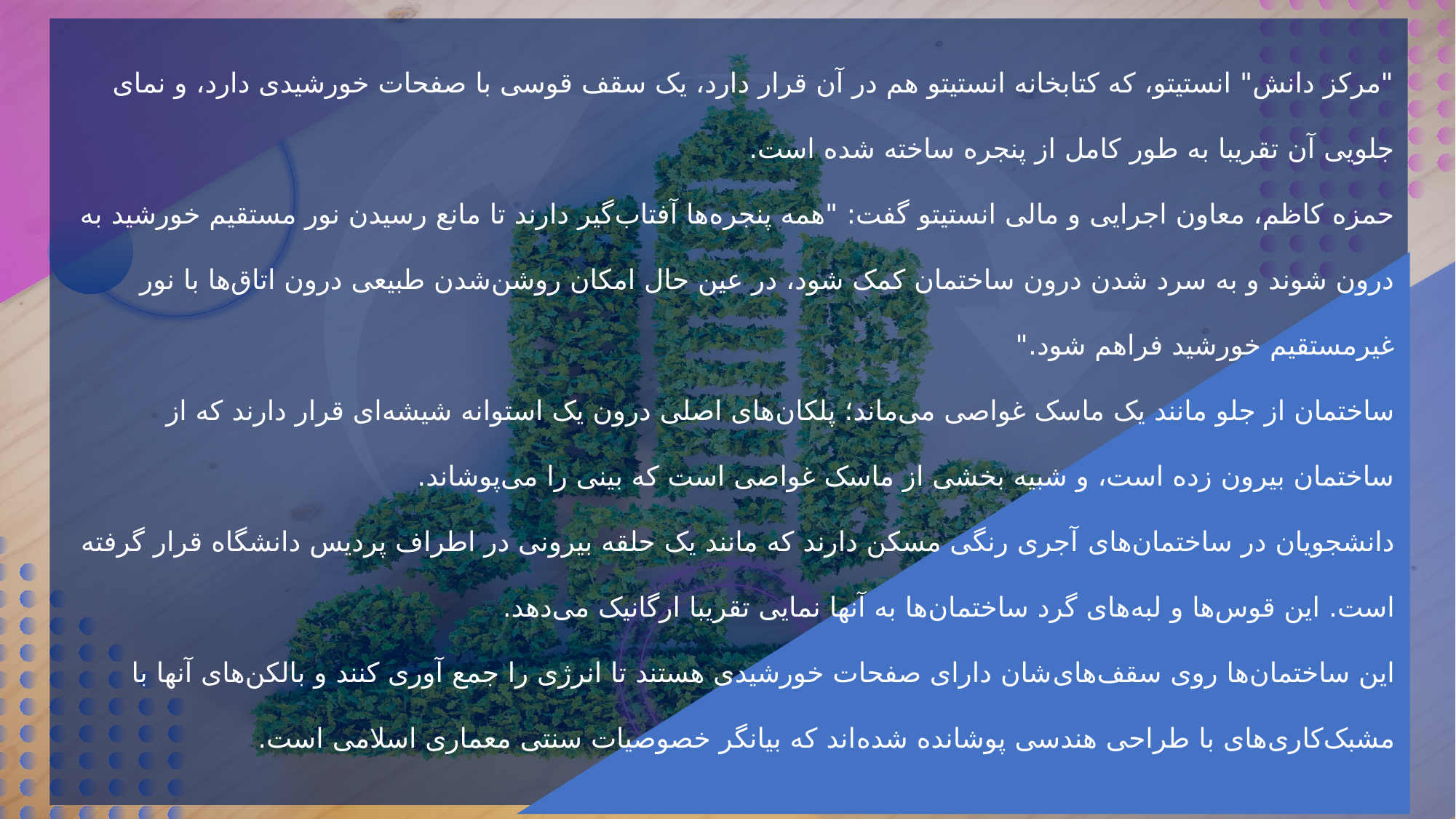

"مرکز دانش" انستیتو، که کتابخانه انستیتو هم در آن قرار دارد، یک سقف قوسی با صفحات خورشیدی دارد، و نمای جلویی آن تقریبا به طور کامل از پنجره ساخته شده است.
حمزه کاظم، معاون اجرایی و مالی انستیتو گفت: "همه پنجره‌ها آفتاب‌گیر دارند تا مانع رسیدن نور مستقیم خورشید به درون شوند و به سرد شدن درون ساختمان کمک شود، در عین حال امکان روشن‌شدن طبیعی درون اتاق‌ها با نور غیرمستقیم خورشید فراهم شود."
ساختمان از جلو مانند یک ماسک غواصی می‌ماند؛ پلکان‌های اصلی درون یک استوانه شیشه‌ای قرار دارند که از ساختمان بیرون زده است، و شبیه بخشی از ماسک غواصی است که بینی را می‌پوشاند.
دانشجویان در ساختمان‌های ‌آجری رنگی مسکن دارند که مانند یک حلقه بیرونی در اطراف پردیس دانشگاه قرار گرفته است. این قوس‌ها و لبه‌های گرد ساختمان‌ها به آنها نمایی تقریبا ارگانیک می‌دهد.
این ساختمان‌ها روی سقف‌های‌شان دارای صفحات خورشیدی هستند تا انرژی را جمع آوری کنند و بالکن‌های آنها با مشبک‌کاری‌های با طراحی هندسی پوشانده شده‌اند که بیانگر خصوصیات سنتی معماری اسلامی است.

31